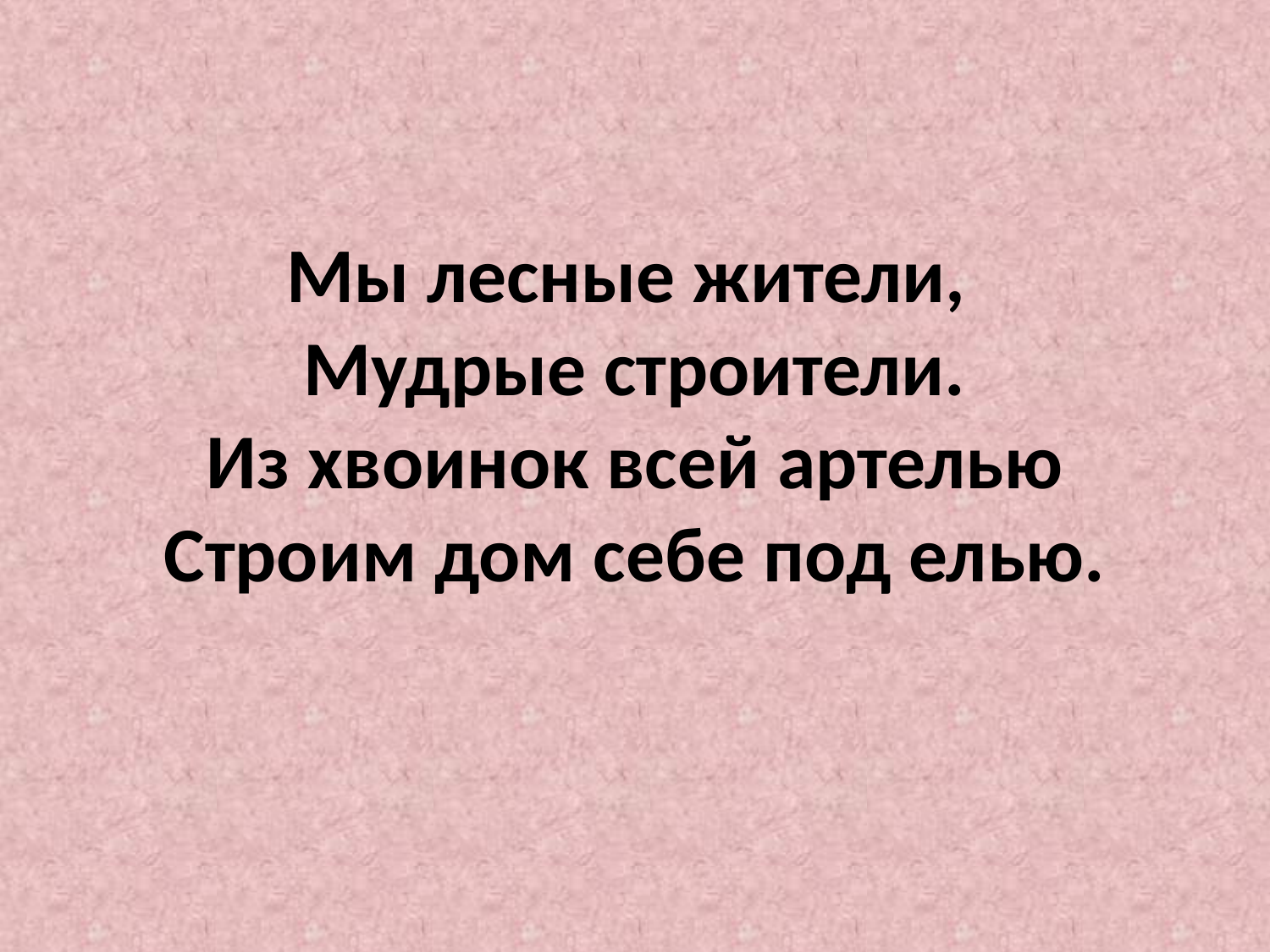

# Мы лесные жители, Мудрые строители. Из хвоинок всей артелью Строим дом себе под елью.